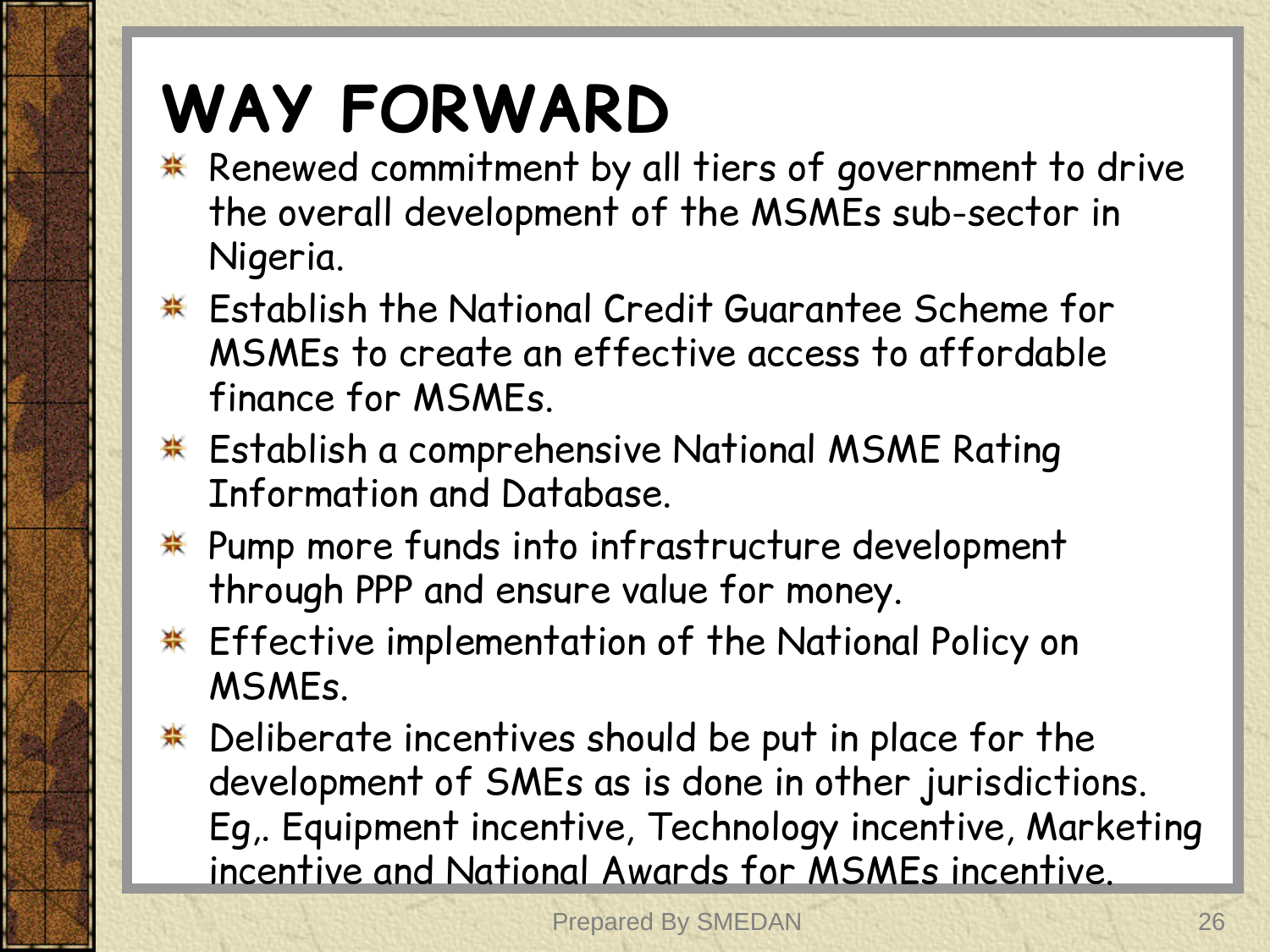

# WAY FORWARD
Renewed commitment by all tiers of government to drive the overall development of the MSMEs sub-sector in Nigeria.
Establish the National Credit Guarantee Scheme for MSMEs to create an effective access to affordable finance for MSMEs.
Establish a comprehensive National MSME Rating Information and Database.
Pump more funds into infrastructure development through PPP and ensure value for money.
Effective implementation of the National Policy on MSMEs.
Deliberate incentives should be put in place for the development of SMEs as is done in other jurisdictions. Eg,. Equipment incentive, Technology incentive, Marketing incentive and National Awards for MSMEs incentive.

Prepared By SMEDAN
26